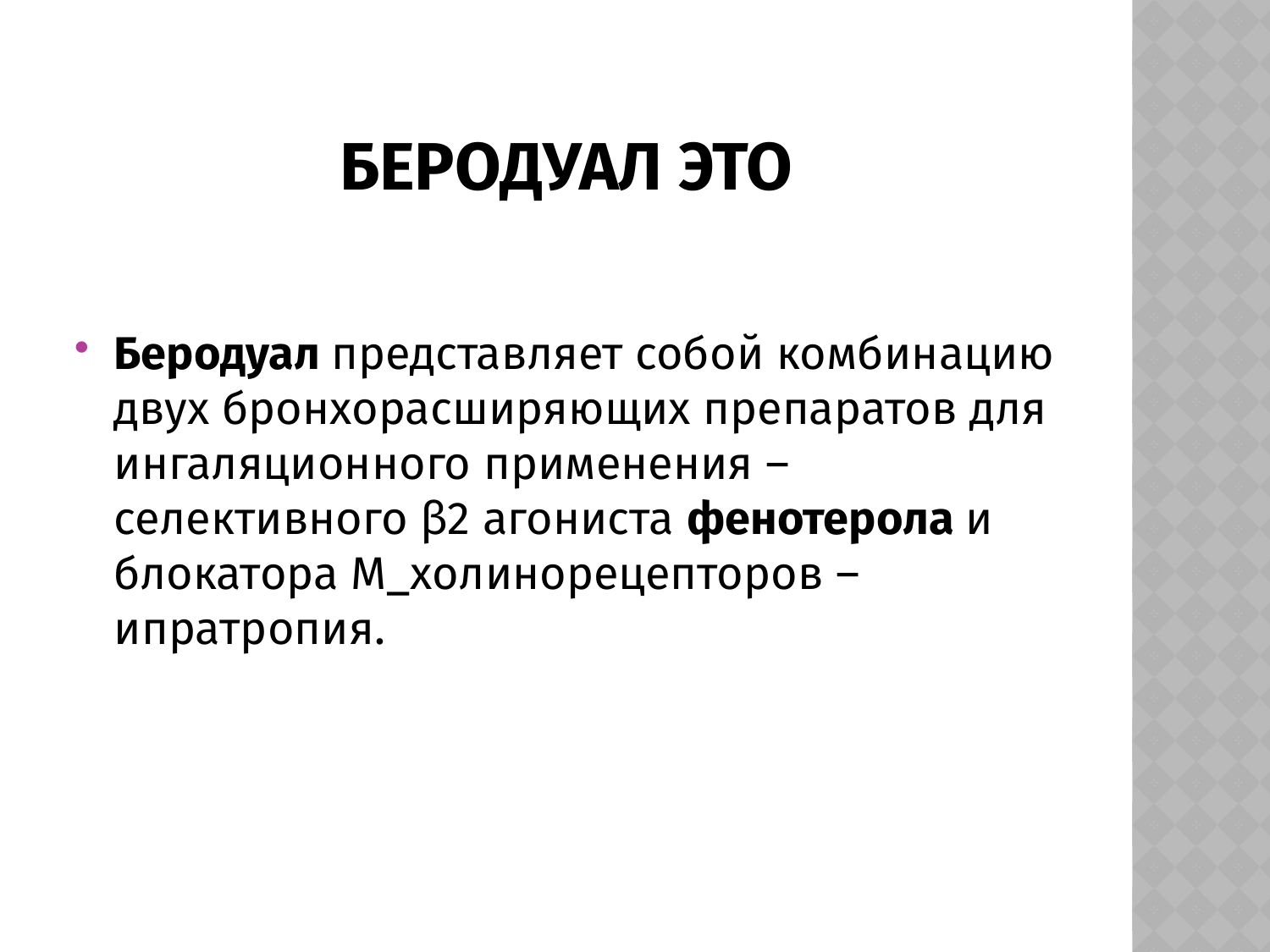

# БЕРОДУАЛ ЭТО
Беродуал представляет собой комбинацию двух бронхорасширяющих препаратов для ингаляционного применения – селективного β2 агониста фенотерола и блокатора М_холинорецепторов – ипратропия.